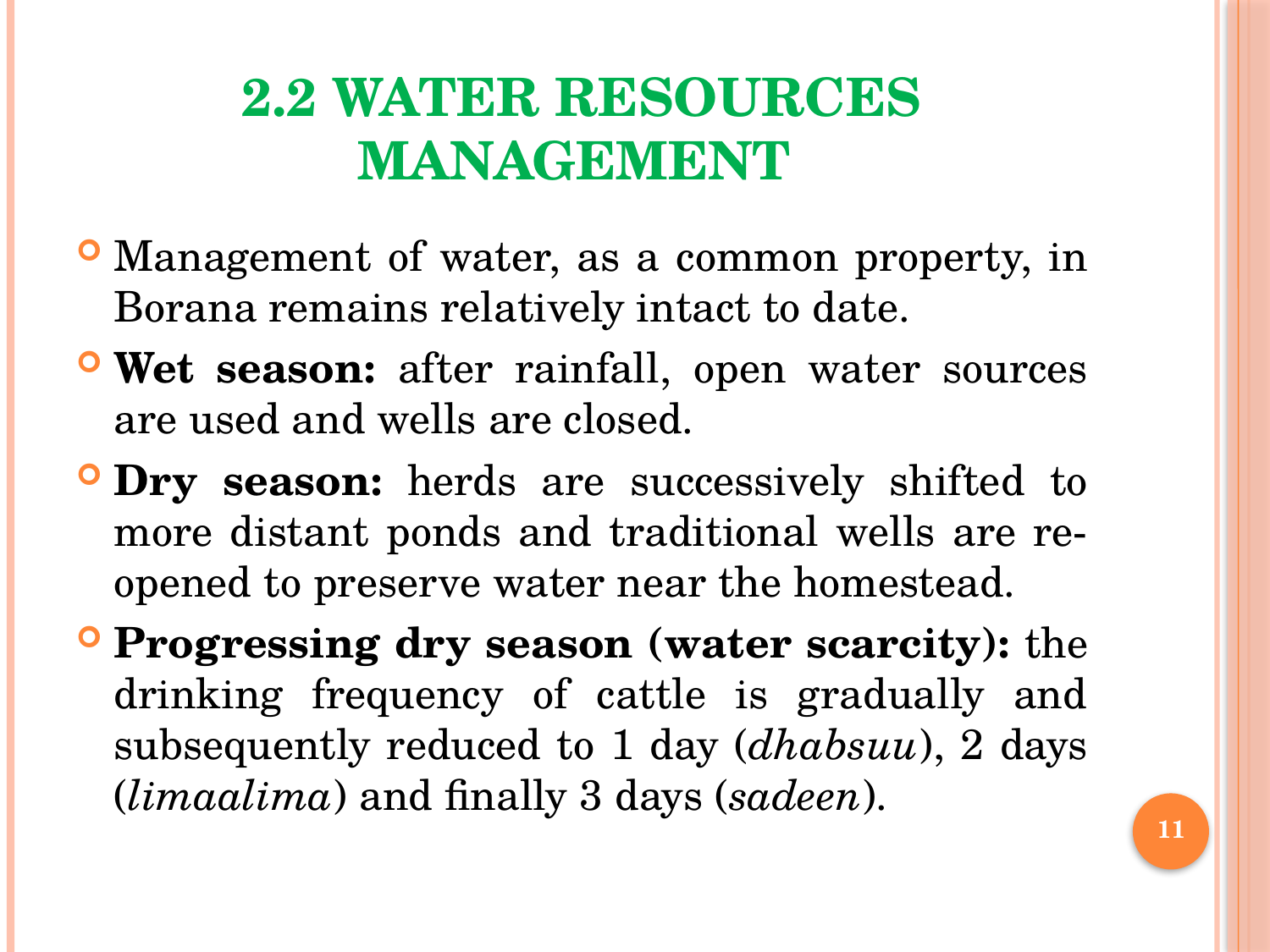

# 2.2 Water Resources Management
Management of water, as a common property, in Borana remains relatively intact to date.
Wet season: after rainfall, open water sources are used and wells are closed.
Dry season: herds are successively shifted to more distant ponds and traditional wells are re-opened to preserve water near the homestead.
Progressing dry season (water scarcity): the drinking frequency of cattle is gradually and subsequently reduced to 1 day (dhabsuu), 2 days (limaalima) and finally 3 days (sadeen).

11